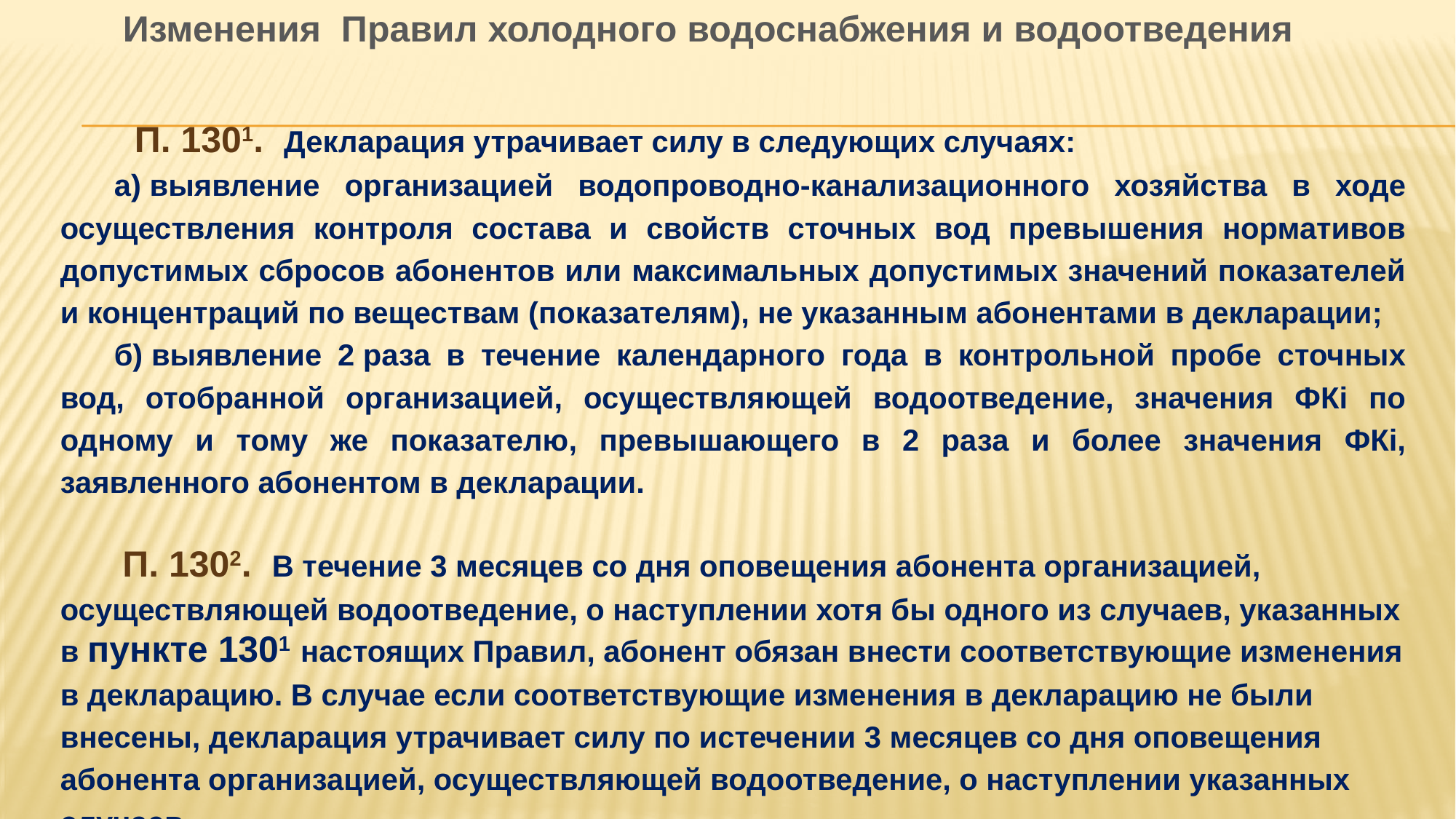

Изменения  Правил холодного водоснабжения и водоотведения
  П. 1301.  Декларация утрачивает силу в следующих случаях:
а) выявление организацией водопроводно-канализационного хозяйства в ходе осуществления контроля состава и свойств сточных вод превышения нормативов допустимых сбросов абонентов или максимальных допустимых значений показателей и концентраций по веществам (показателям), не указанным абонентами в декларации;
б) выявление 2 раза в течение календарного года в контрольной пробе сточных вод, отобранной организацией, осуществляющей водоотведение, значения ФКi по одному и тому же показателю, превышающего в 2 раза и более значения ФКi, заявленного абонентом в декларации.

 П. 1302.  В течение 3 месяцев со дня оповещения абонента организацией, осуществляющей водоотведение, о наступлении хотя бы одного из случаев, указанных в пункте 1301 настоящих Правил, абонент обязан внести соответствующие изменения в декларацию. В случае если соответствующие изменения в декларацию не были внесены, декларация утрачивает силу по истечении 3 месяцев со дня оповещения абонента организацией, осуществляющей водоотведение, о наступлении указанных случаев.